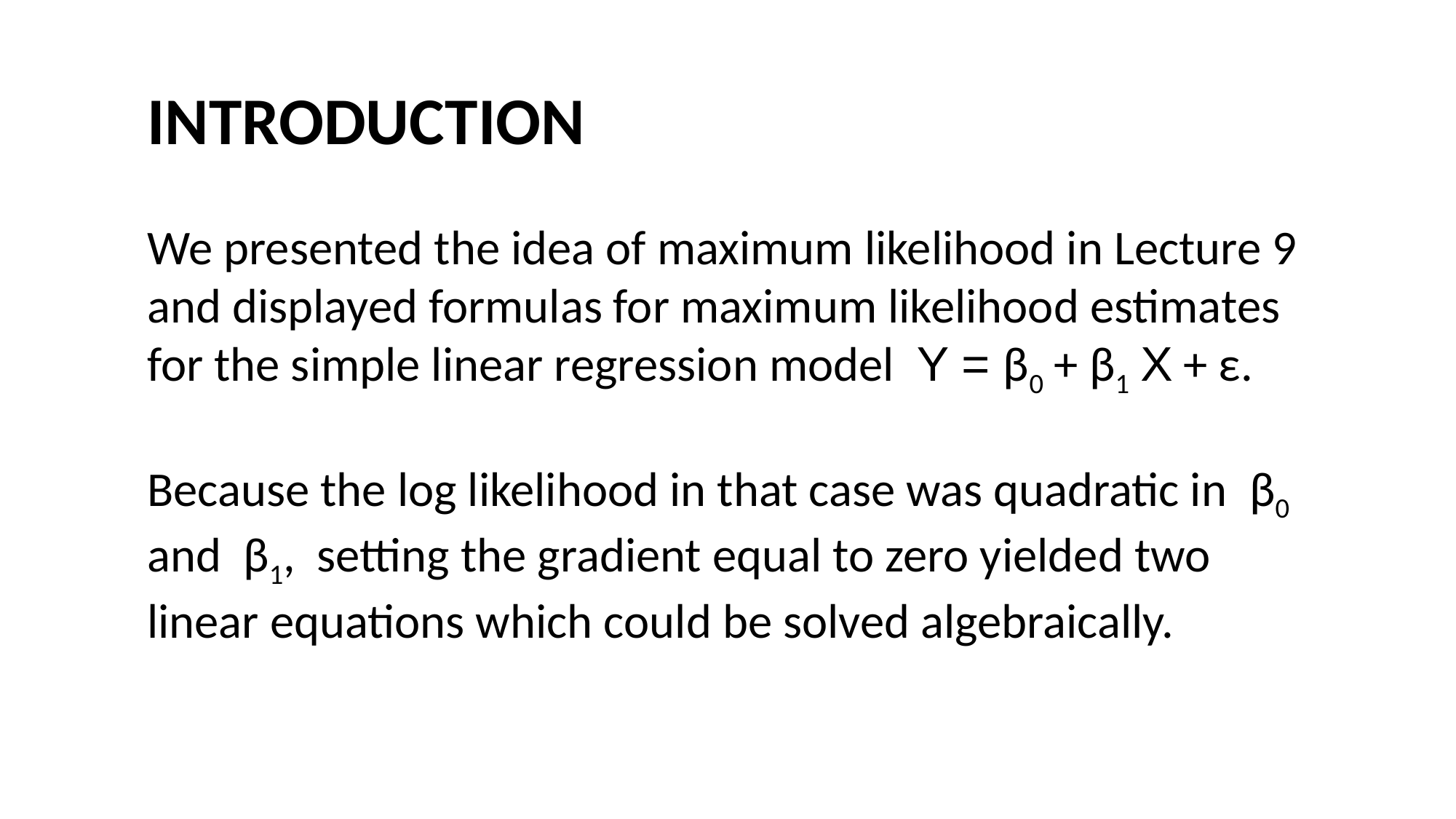

#
INTRODUCTION

We presented the idea of maximum likelihood in Lecture 9 and displayed formulas for maximum likelihood estimates for the simple linear regression model  Y = β0 + β1 X + ε.

Because the log likelihood in that case was quadratic in  β0 and  β1,  setting the gradient equal to zero yielded two linear equations which could be solved algebraically.